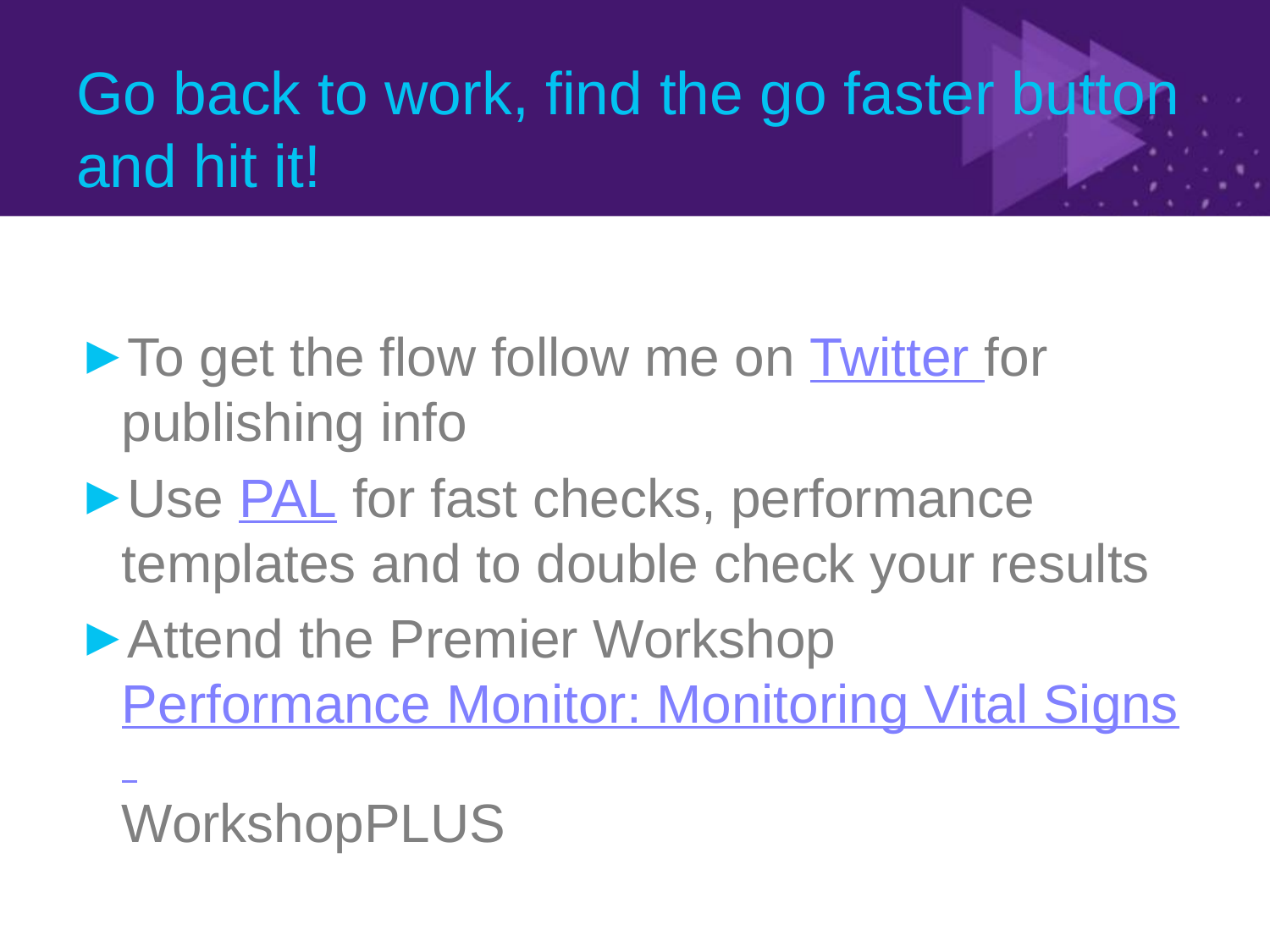

# Go back to work, find the go faster button and hit it!
To get the flow follow me on Twitter for publishing info
Use PAL for fast checks, performance templates and to double check your results
Attend the Premier Workshop Performance Monitor: Monitoring Vital Signs WorkshopPLUS